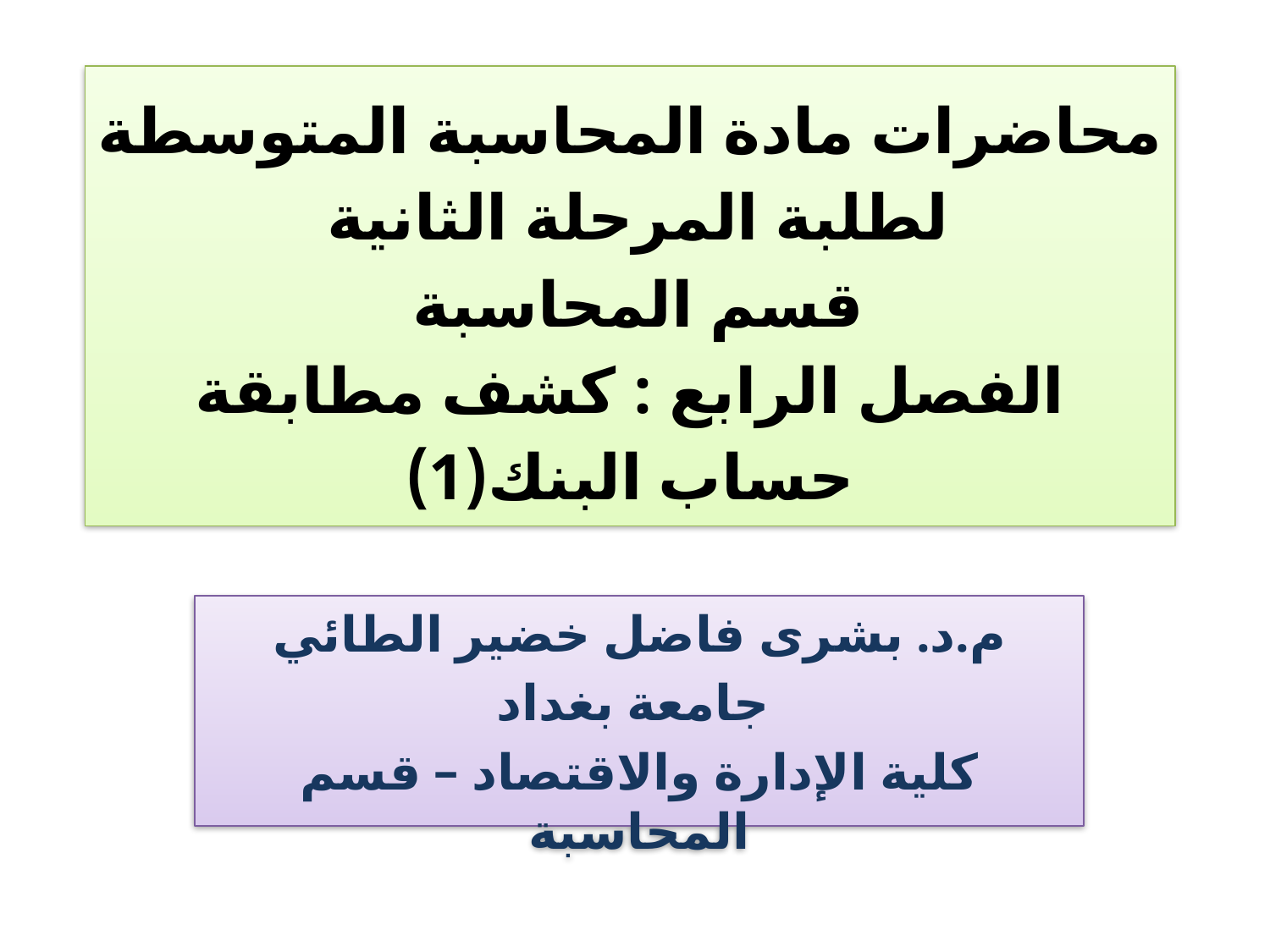

# محاضرات مادة المحاسبة المتوسطة لطلبة المرحلة الثانية قسم المحاسبة الفصل الرابع : كشف مطابقة حساب البنك(1)
م.د. بشرى فاضل خضير الطائي
جامعة بغداد
كلية الإدارة والاقتصاد – قسم المحاسبة